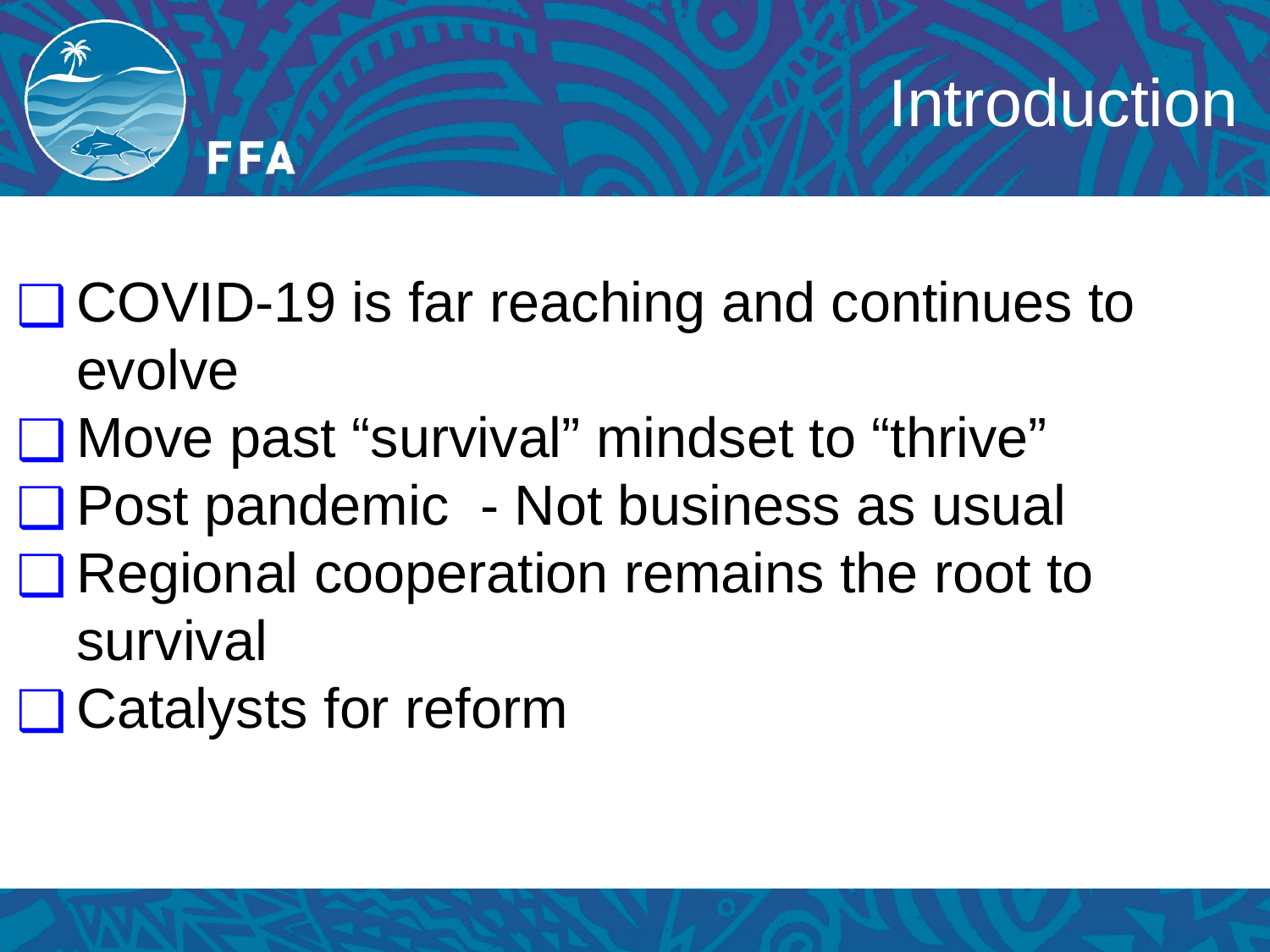

# Introduction

COVID-19 is far reaching and continues to evolve
Move past “survival” mindset to “thrive”
Post pandemic  - Not business as usual
Regional cooperation remains the root to survival
Catalysts for reform